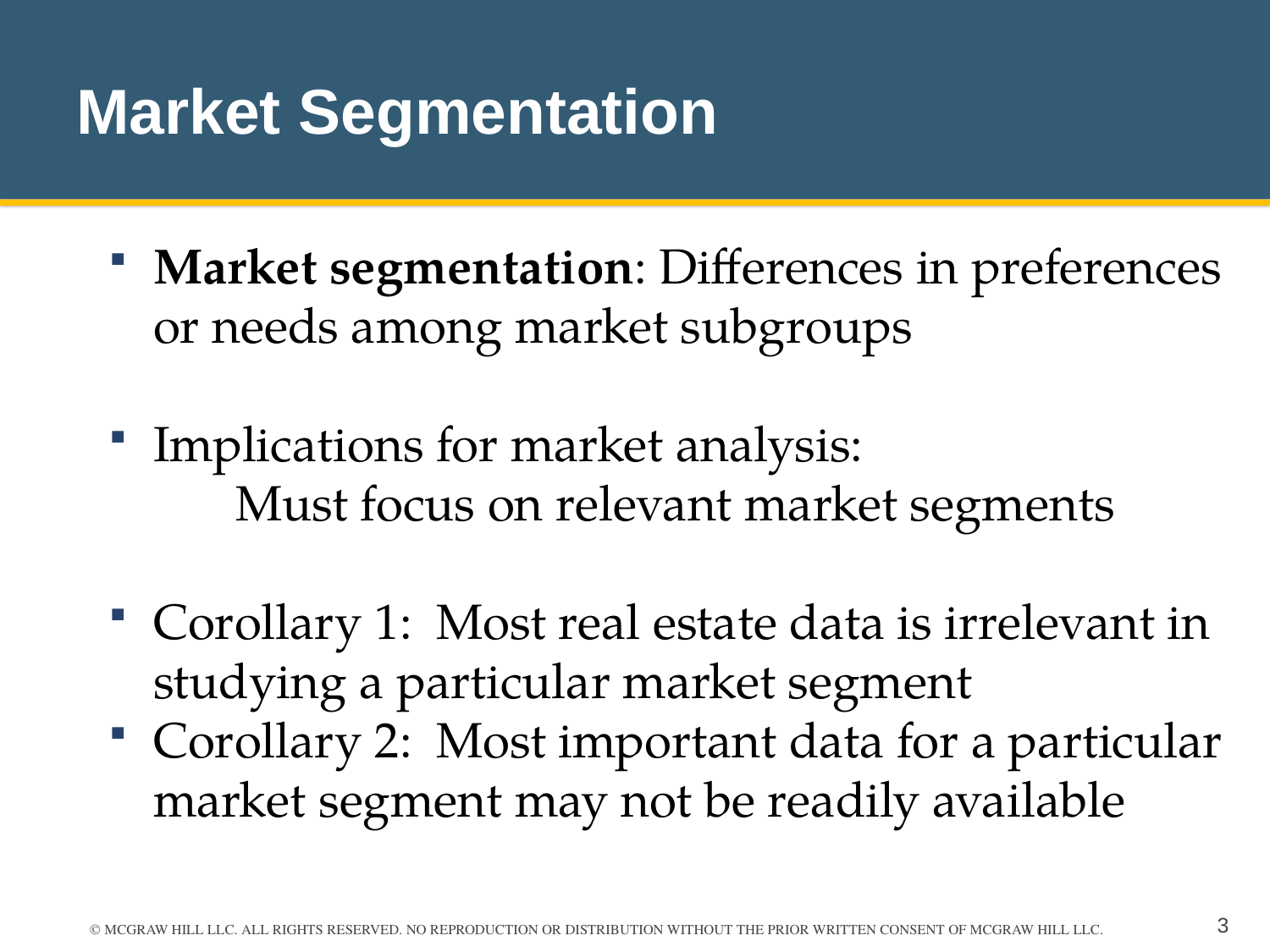

# Market Segmentation
Market segmentation: Differences in preferences or needs among market subgroups

Implications for market analysis:
	Must focus on relevant market segments

Corollary 1:  Most real estate data is irrelevant in studying a particular market segment
Corollary 2:  Most important data for a particular market segment may not be readily available
© MCGRAW HILL LLC. ALL RIGHTS RESERVED. NO REPRODUCTION OR DISTRIBUTION WITHOUT THE PRIOR WRITTEN CONSENT OF MCGRAW HILL LLC.
3